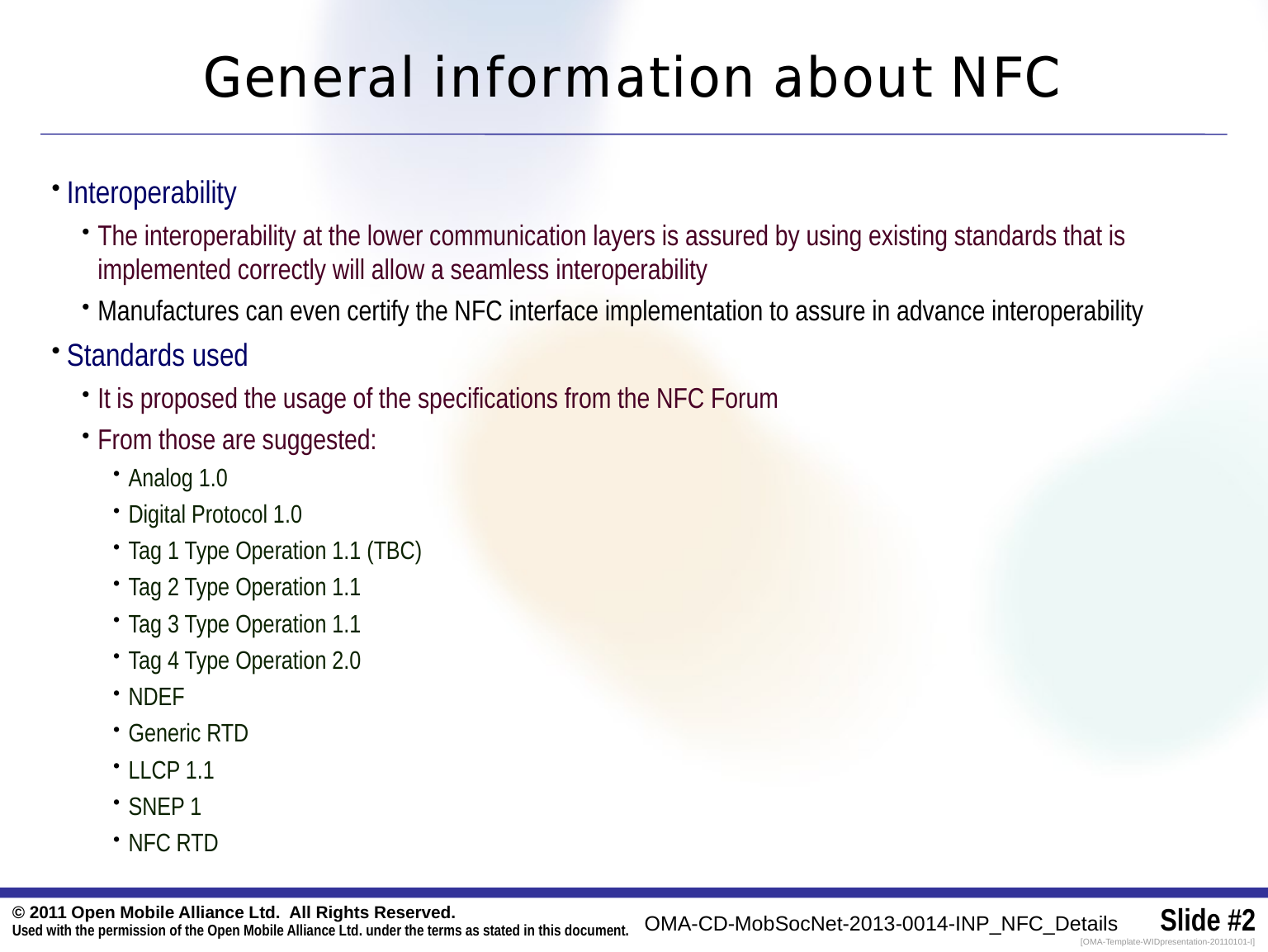

# General information about NFC
Interoperability
The interoperability at the lower communication layers is assured by using existing standards that is implemented correctly will allow a seamless interoperability
Manufactures can even certify the NFC interface implementation to assure in advance interoperability
Standards used
It is proposed the usage of the specifications from the NFC Forum
From those are suggested:
Analog 1.0
Digital Protocol 1.0
Tag 1 Type Operation 1.1 (TBC)
Tag 2 Type Operation 1.1
Tag 3 Type Operation 1.1
Tag 4 Type Operation 2.0
NDEF
Generic RTD
LLCP 1.1
SNEP 1
NFC RTD